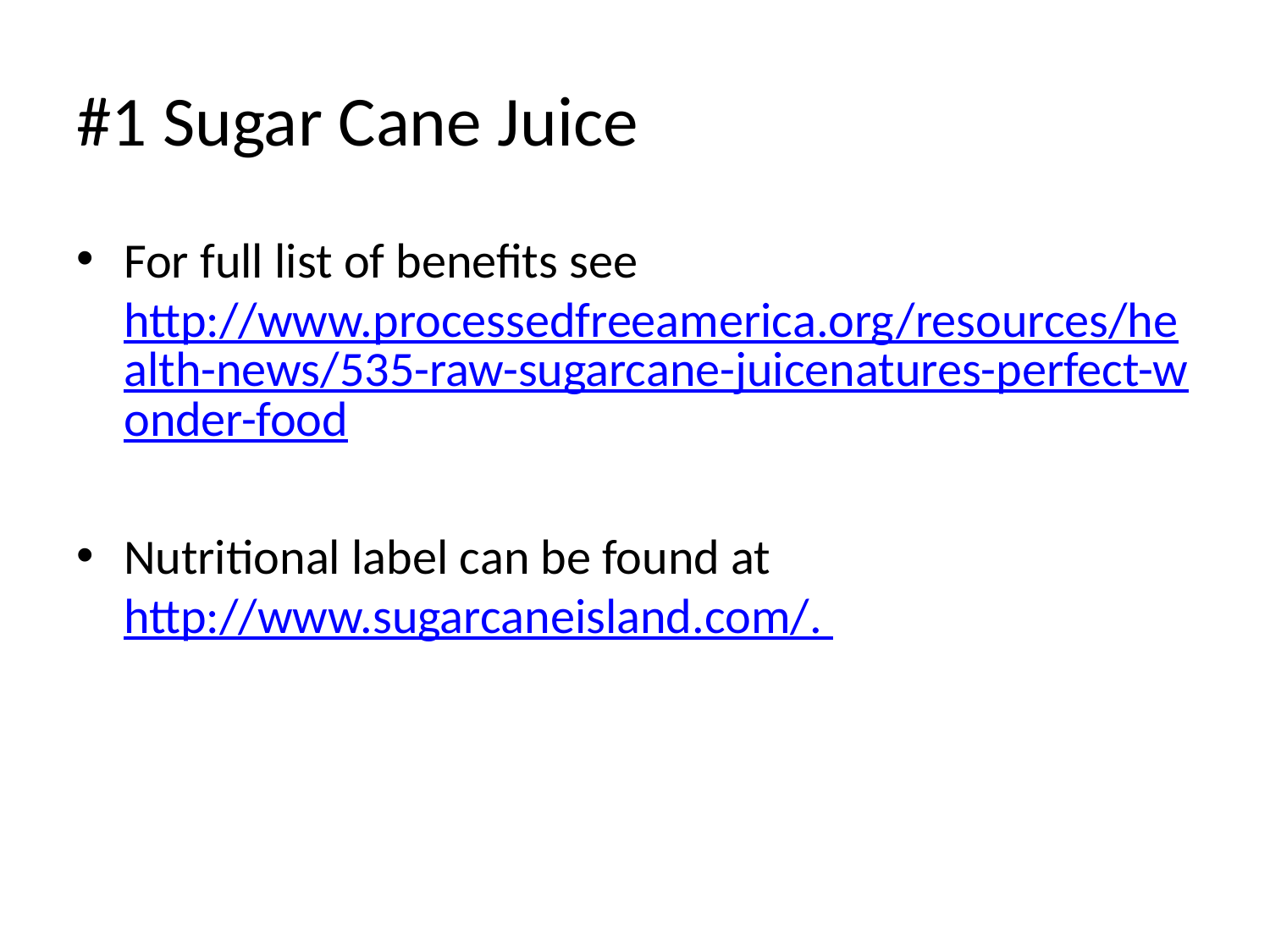

# #1 Sugar Cane Juice
For full list of benefits see http://www.processedfreeamerica.org/resources/health-news/535-raw-sugarcane-juicenatures-perfect-wonder-food

Nutritional label can be found at http://www.sugarcaneisland.com/.